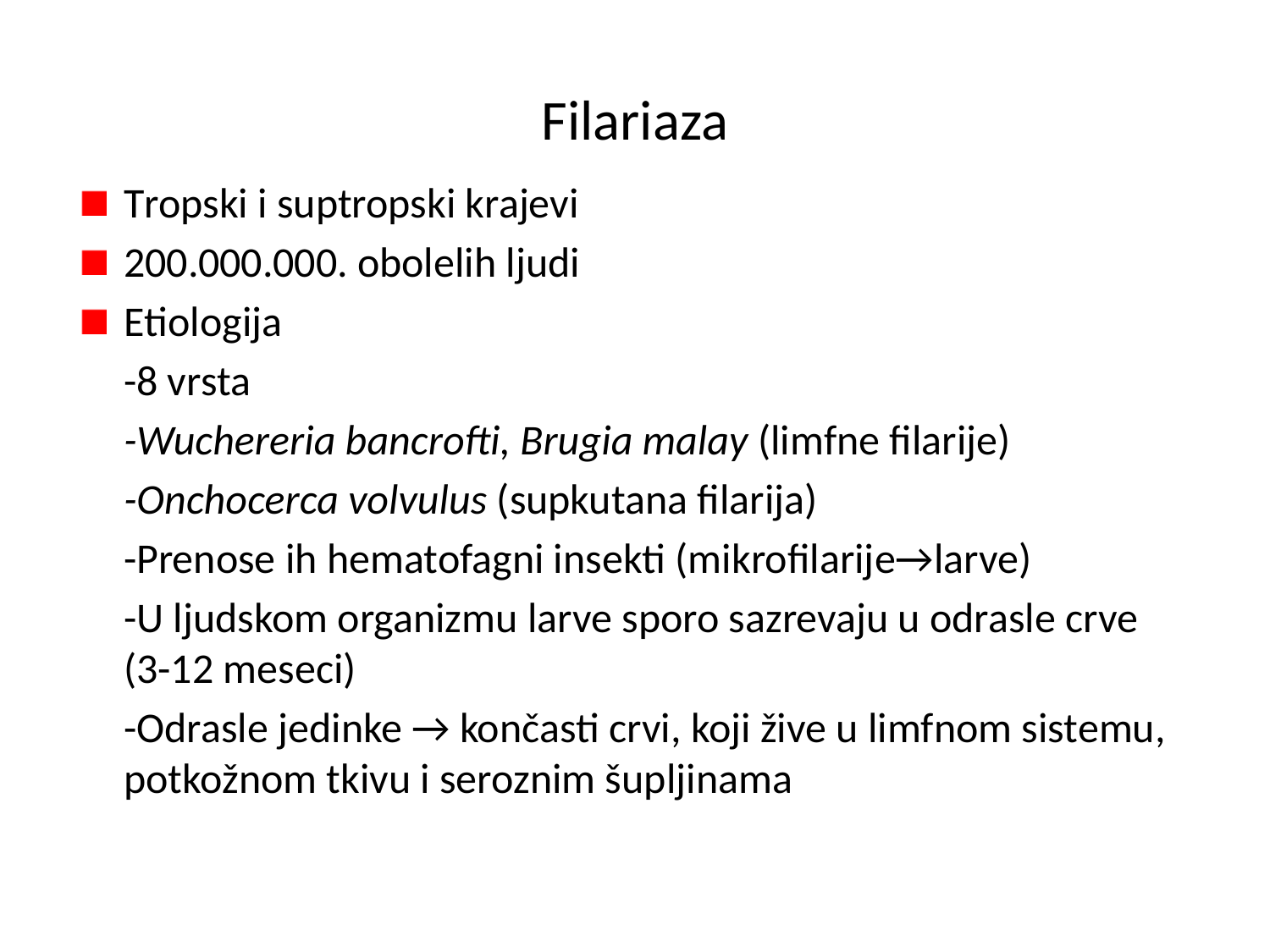

# Filariaza
Tropski i suptropski krajevi
200.000.000. obolelih ljudi
Etiologija
	-8 vrsta
	-Wuchereria bancrofti, Brugia malay (limfne filarije)
	-Onchocerca volvulus (supkutana filarija)
	-Prenose ih hematofagni insekti (mikrofilarije→larve)
	-U ljudskom organizmu larve sporo sazrevaju u odrasle crve (3-12 meseci)
	-Odrasle jedinke → končasti crvi, koji žive u limfnom sistemu, potkožnom tkivu i seroznim šupljinama